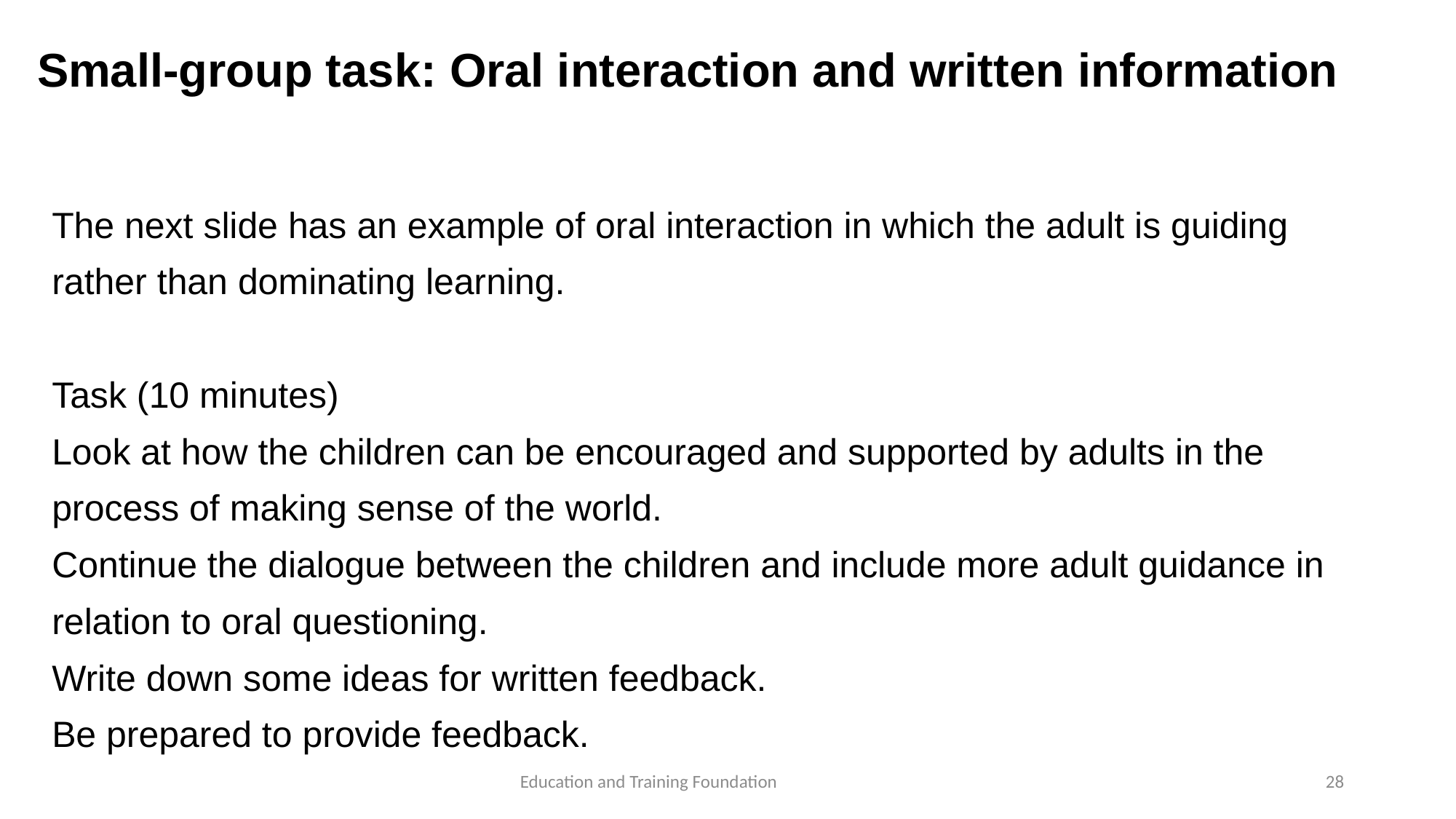

# Small-group task: Oral interaction and written information
The next slide has an example of oral interaction in which the adult is guiding rather than dominating learning.

Task (10 minutes)
Look at how the children can be encouraged and supported by adults in the process of making sense of the world.
Continue the dialogue between the children and include more adult guidance in relation to oral questioning.
Write down some ideas for written feedback.
Be prepared to provide feedback.
28
Education and Training Foundation